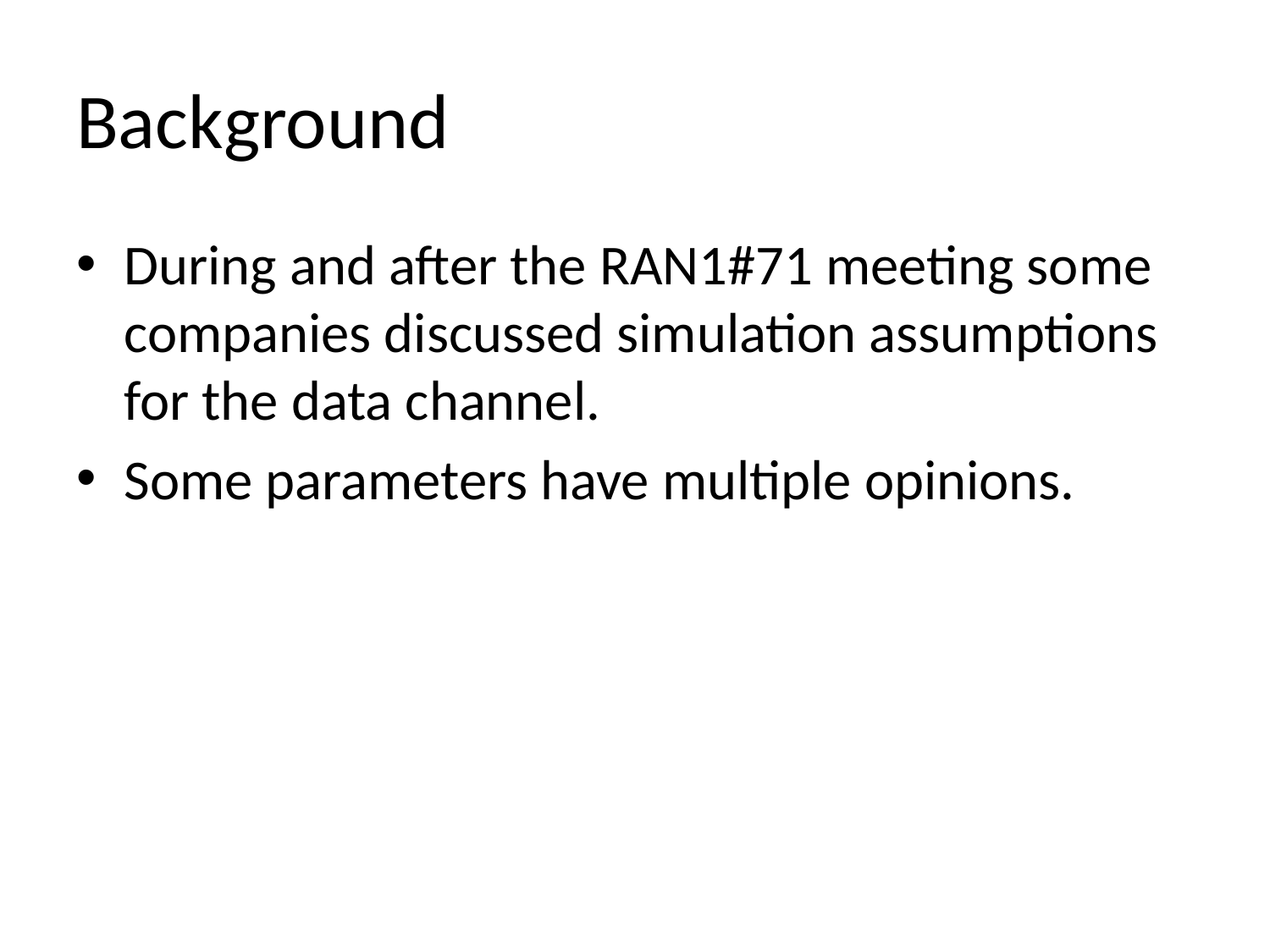

# Background
During and after the RAN1#71 meeting some companies discussed simulation assumptions for the data channel.
Some parameters have multiple opinions.